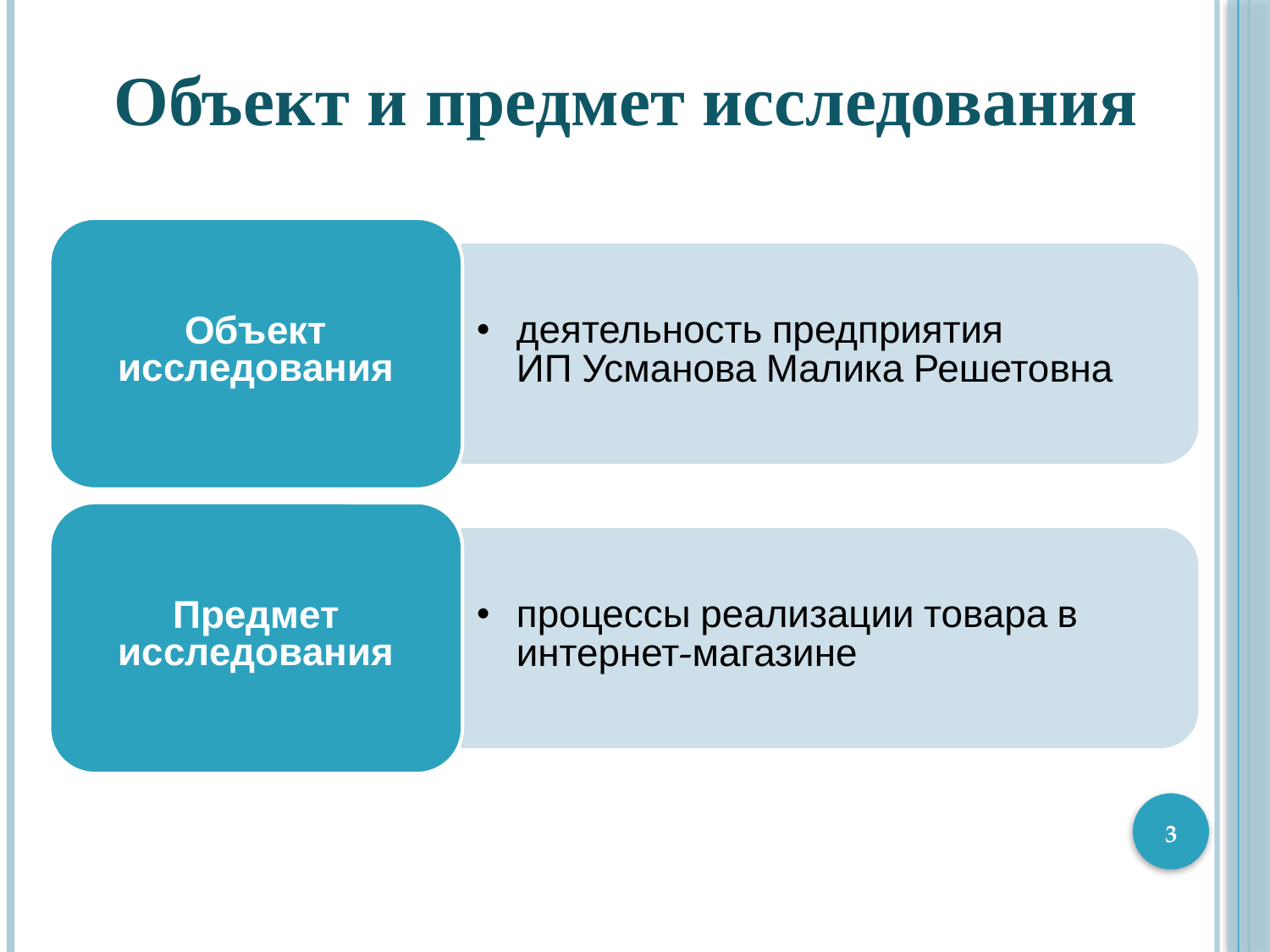

Объект и предмет исследования
Объект исследования
деятельность предприятия
ИП Усманова Малика Решетовна
Предмет исследования
процессы реализации товара в интернет-магазине
3